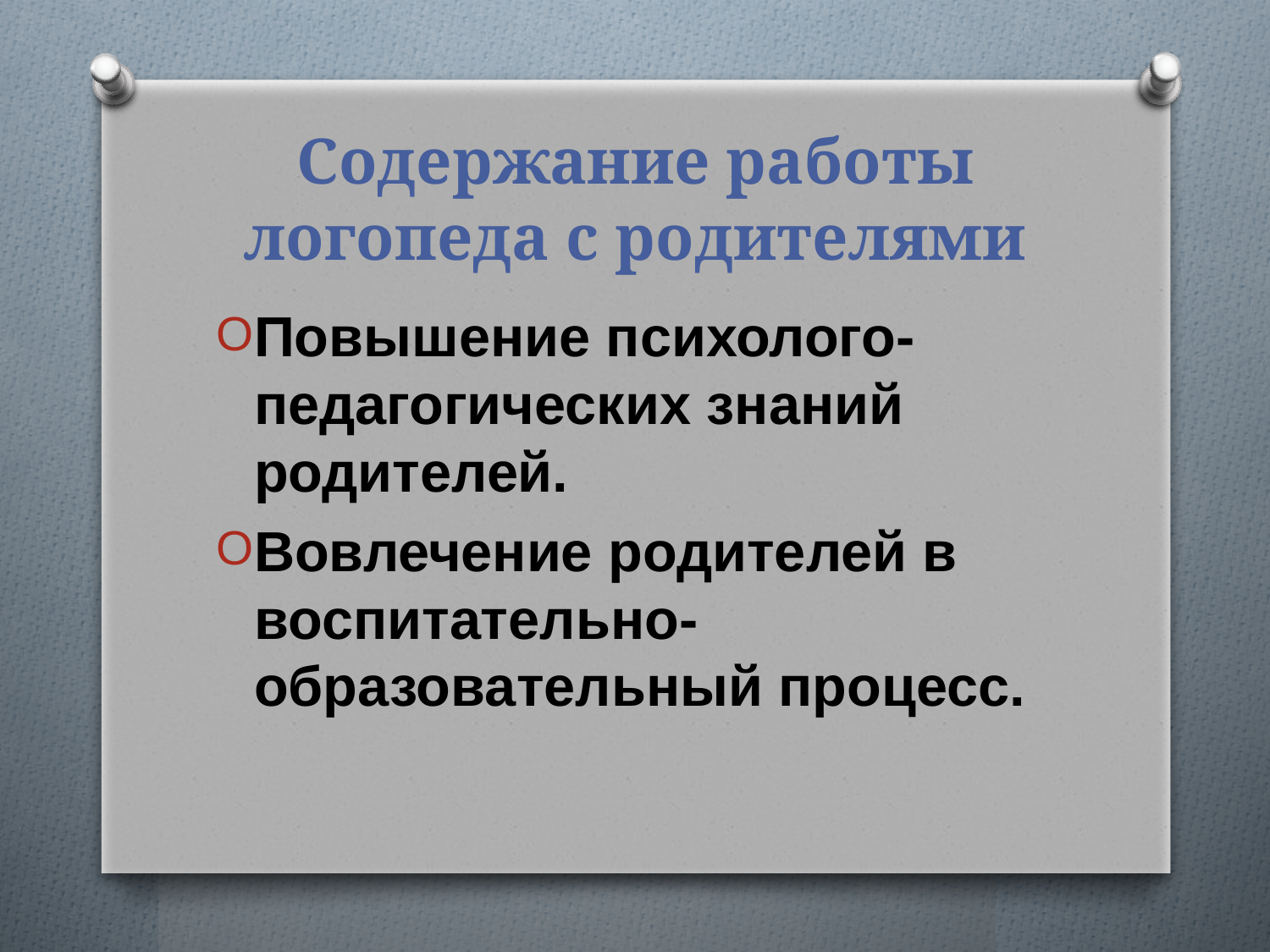

# Содержание работы логопеда с родителями
Повышение психолого-педагогических знаний родителей.
Вовлечение родителей в воспитательно- образовательный процесс.